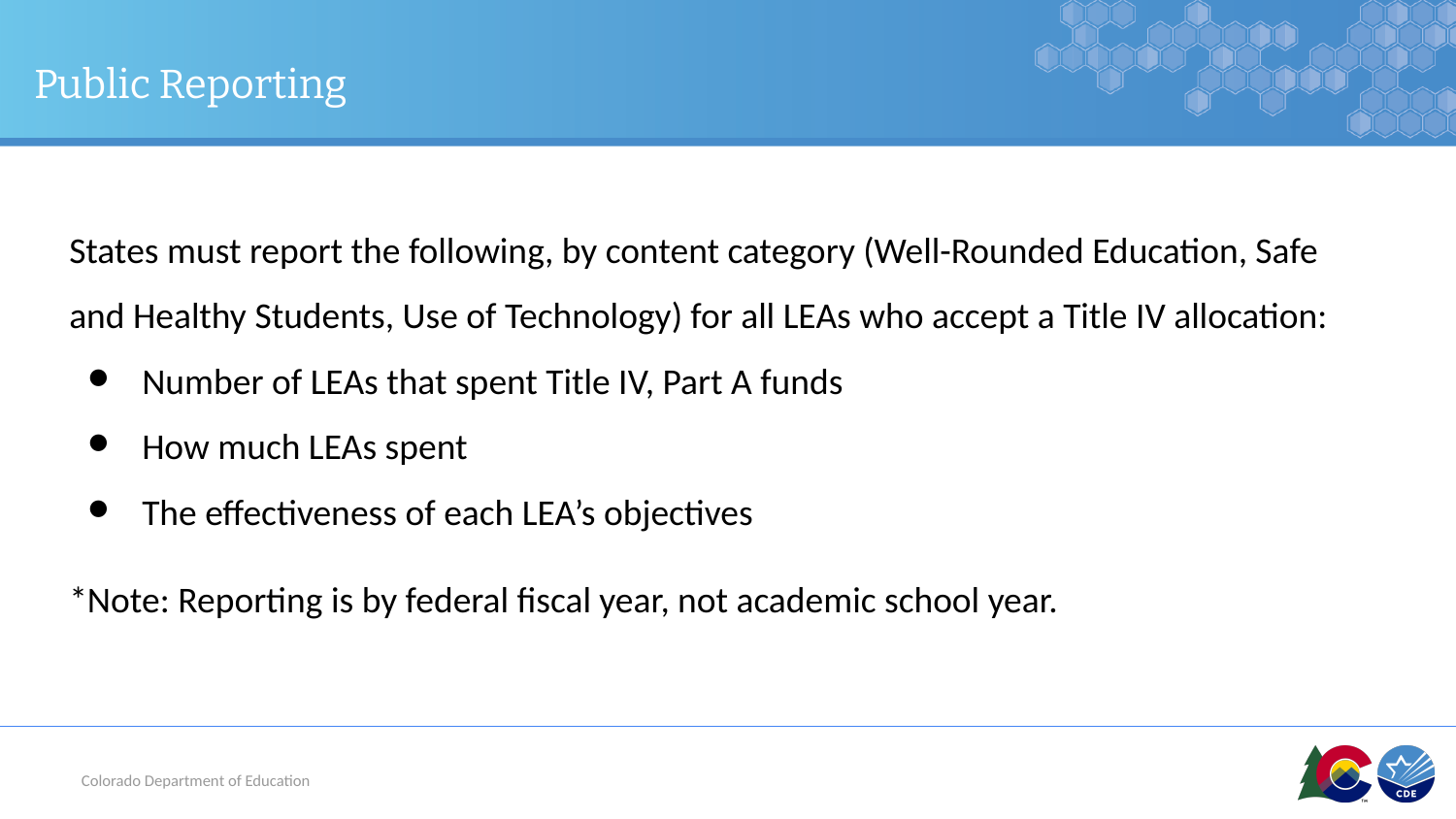

# Public Reporting
States must report the following, by content category (Well-Rounded Education, Safe and Healthy Students, Use of Technology) for all LEAs who accept a Title IV allocation:
Number of LEAs that spent Title IV, Part A funds
How much LEAs spent
The effectiveness of each LEA’s objectives

*Note: Reporting is by federal fiscal year, not academic school year.